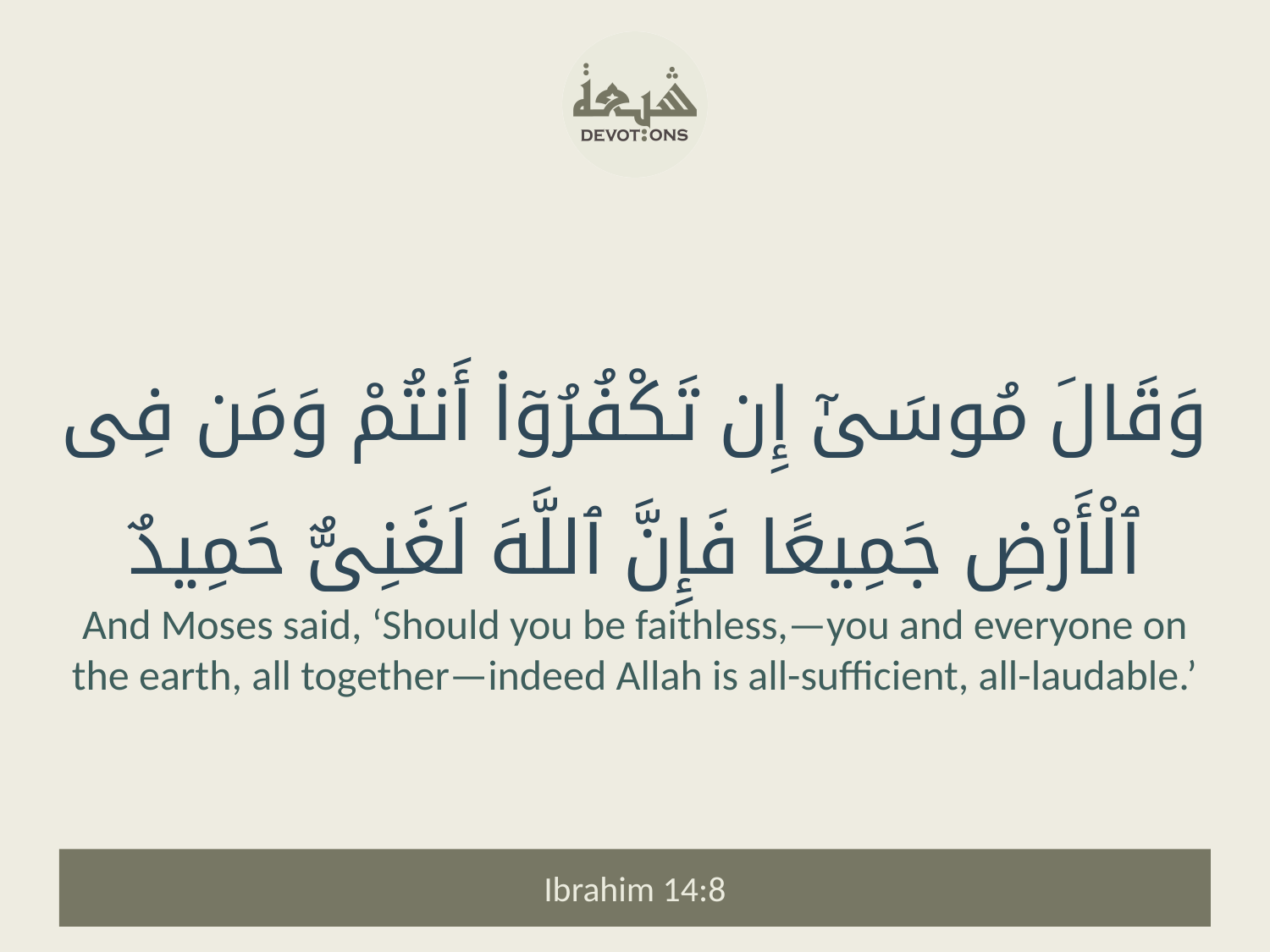

وَقَالَ مُوسَىٰٓ إِن تَكْفُرُوٓا۟ أَنتُمْ وَمَن فِى ٱلْأَرْضِ جَمِيعًا فَإِنَّ ٱللَّهَ لَغَنِىٌّ حَمِيدٌ
And Moses said, ‘Should you be faithless,—you and everyone on the earth, all together—indeed Allah is all-sufficient, all-laudable.’
Ibrahim 14:8